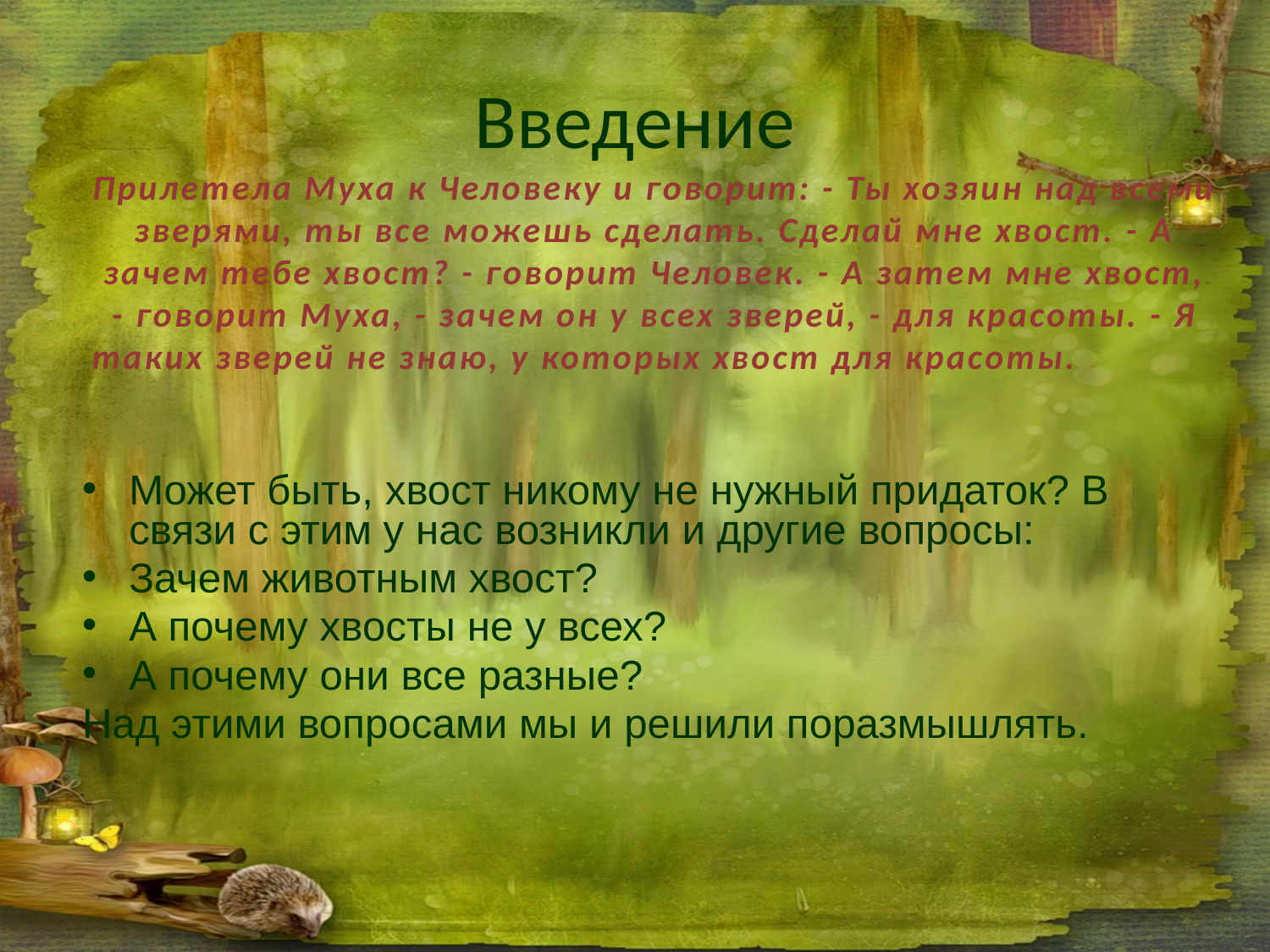

# Введение
Прилетела Муха к Человеку и говорит: - Ты хозяин над всеми зверями, ты все можешь сделать. Сделай мне хвост. - А зачем тебе хвост? - говорит Человек. - А затем мне хвост, - говорит Муха, - зачем он у всех зверей, - для красоты. - Я таких зверей не знаю, у которых хвост для красоты.

Может быть, хвост никому не нужный придаток? В связи с этим у нас возникли и другие вопросы:
Зачем животным хвост?
А почему хвосты не у всех?
А почему они все разные?
Над этими вопросами мы и решили поразмышлять.